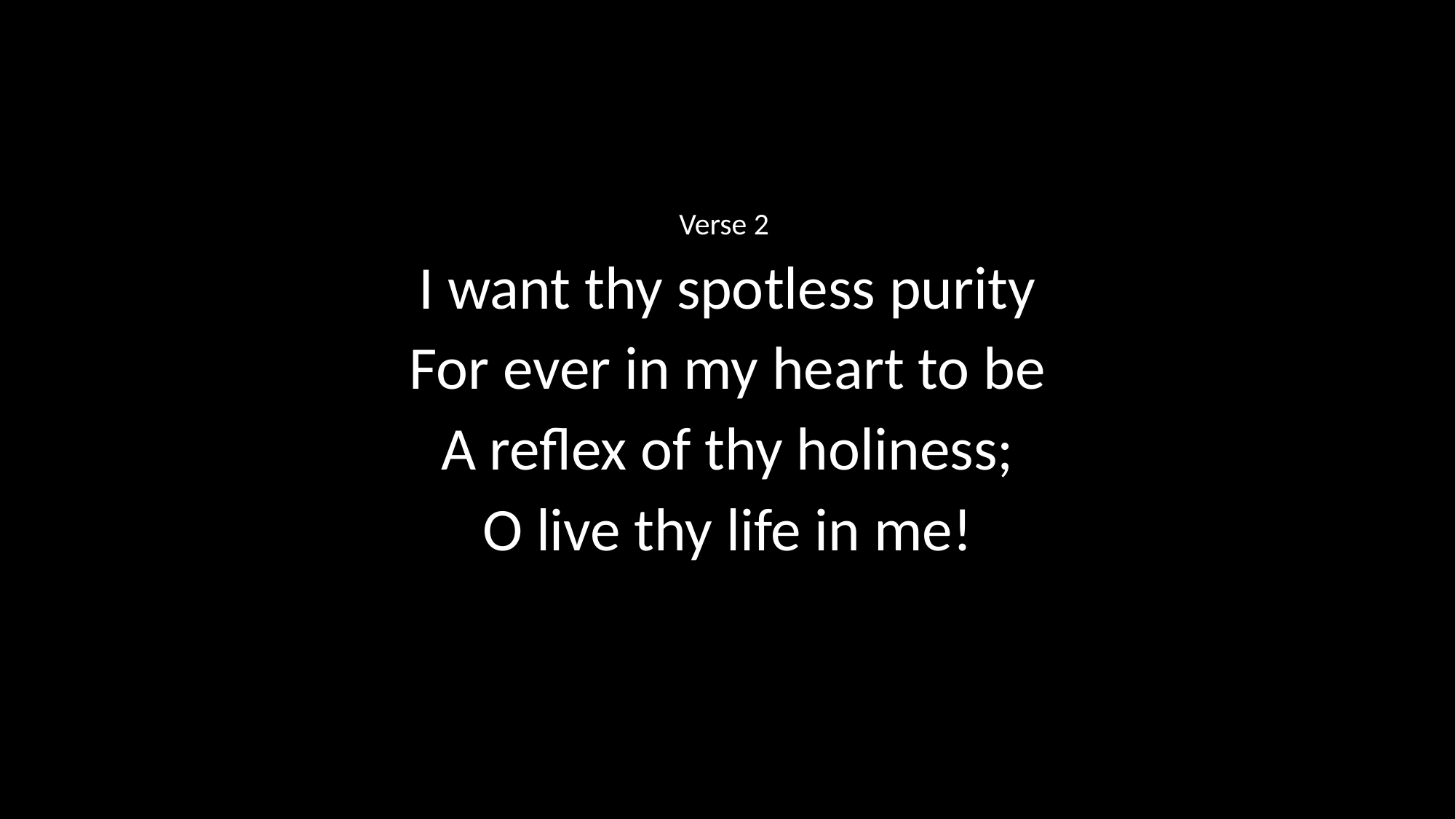

Verse 2
I want thy spotless purity
For ever in my heart to be
A reflex of thy holiness;
O live thy life in me!